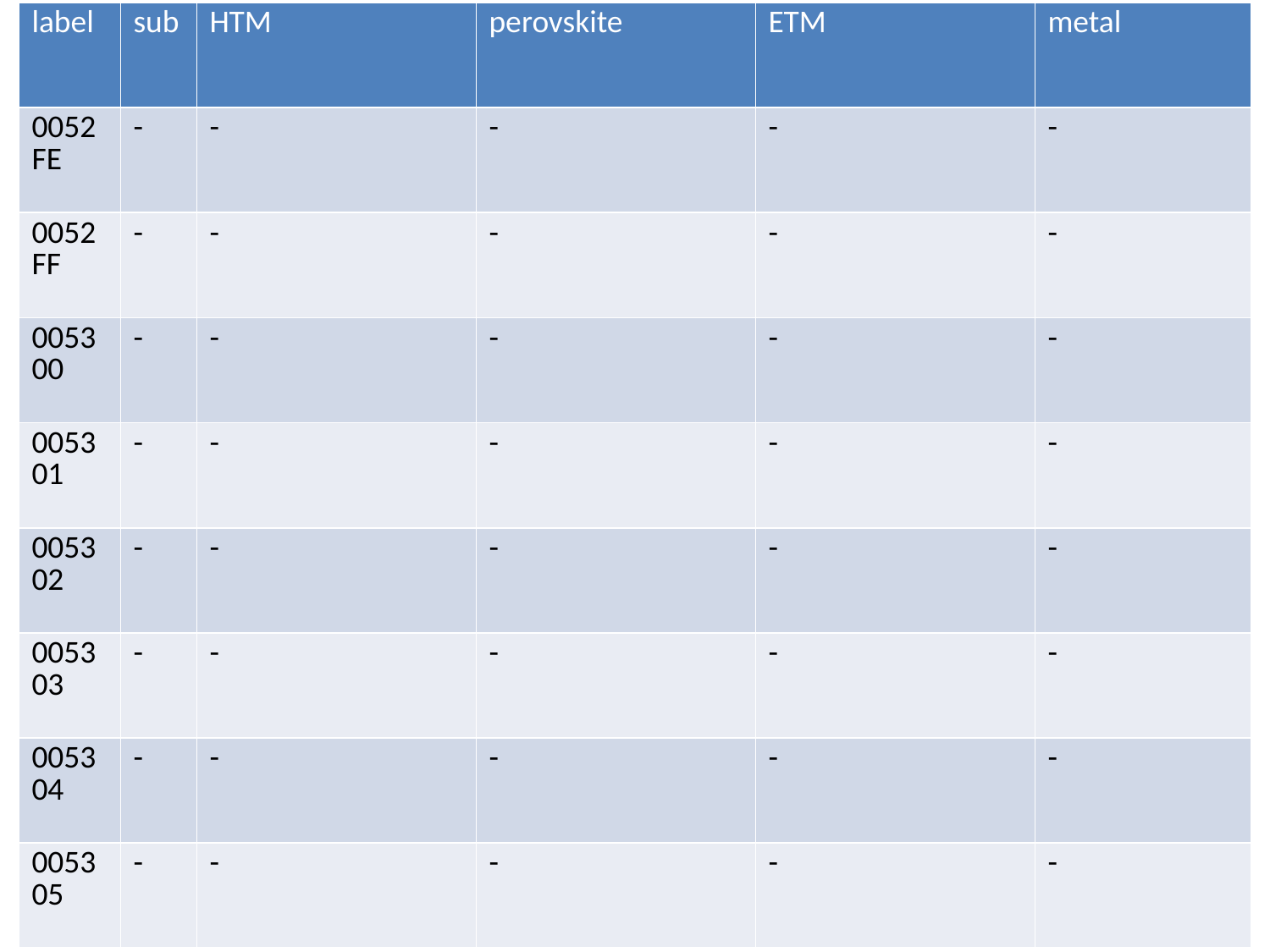

| label | sub | HTM | perovskite | ETM | metal |
| --- | --- | --- | --- | --- | --- |
| 0052FE | - | - | - | - | - |
| 0052FF | - | - | - | - | - |
| 005300 | - | - | - | - | - |
| 005301 | - | - | - | - | - |
| 005302 | - | - | - | - | - |
| 005303 | - | - | - | - | - |
| 005304 | - | - | - | - | - |
| 005305 | - | - | - | - | - |